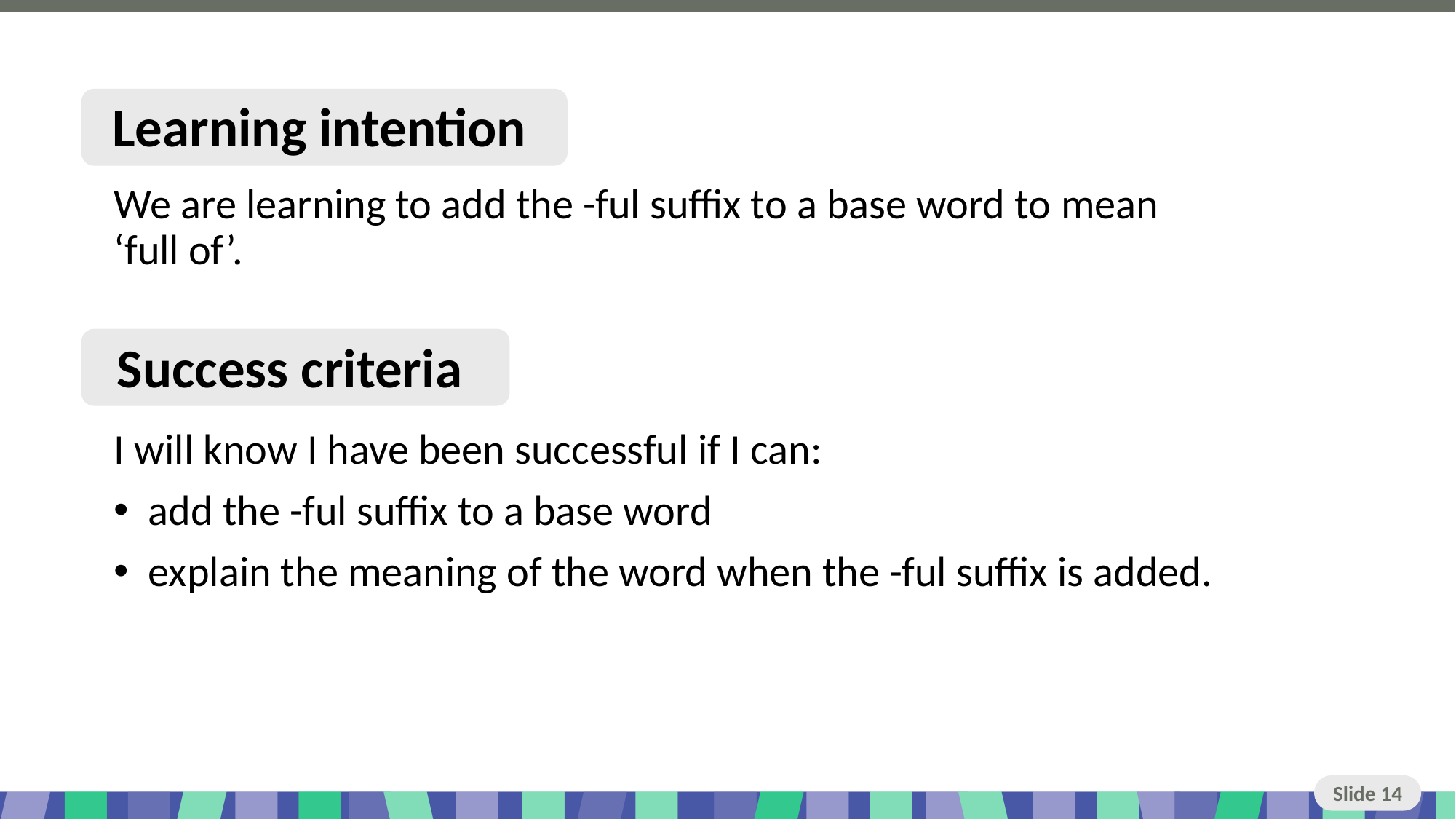

# Slide 14 Learning intention and success criteria
We are learning to add the -ful suffix to a base word to mean ‘full of’.
I will know I have been successful if I can:
add the -ful suffix to a base word
explain the meaning of the word when the -ful suffix is added.